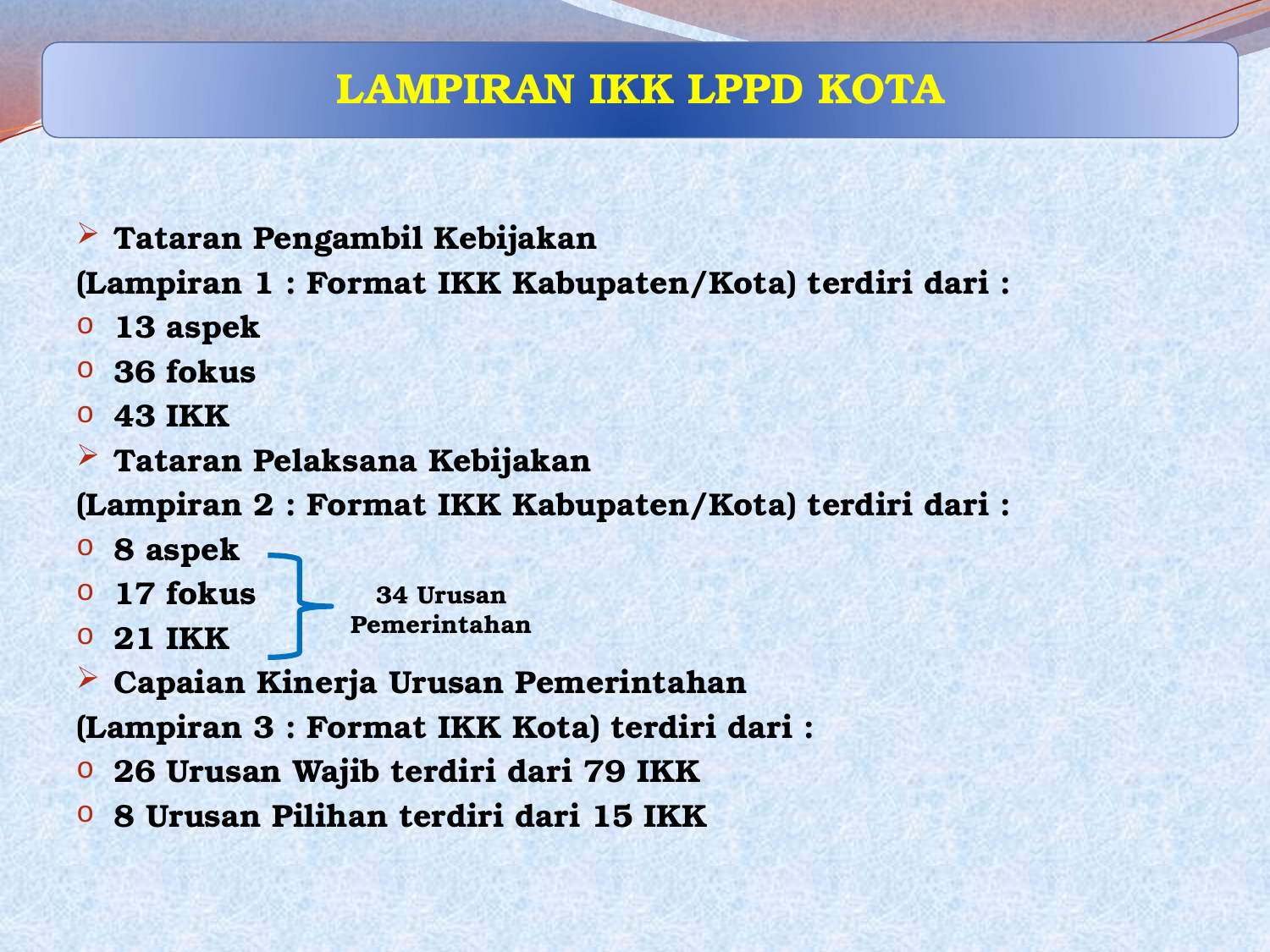

LAMPIRAN IKK LPPD KOTA
Tataran Pengambil Kebijakan
(Lampiran 1 : Format IKK Kabupaten/Kota) terdiri dari :
13 aspek
36 fokus
43 IKK
Tataran Pelaksana Kebijakan
(Lampiran 2 : Format IKK Kabupaten/Kota) terdiri dari :
8 aspek
17 fokus
21 IKK
Capaian Kinerja Urusan Pemerintahan
(Lampiran 3 : Format IKK Kota) terdiri dari :
26 Urusan Wajib terdiri dari 79 IKK
8 Urusan Pilihan terdiri dari 15 IKK

34 Urusan Pemerintahan